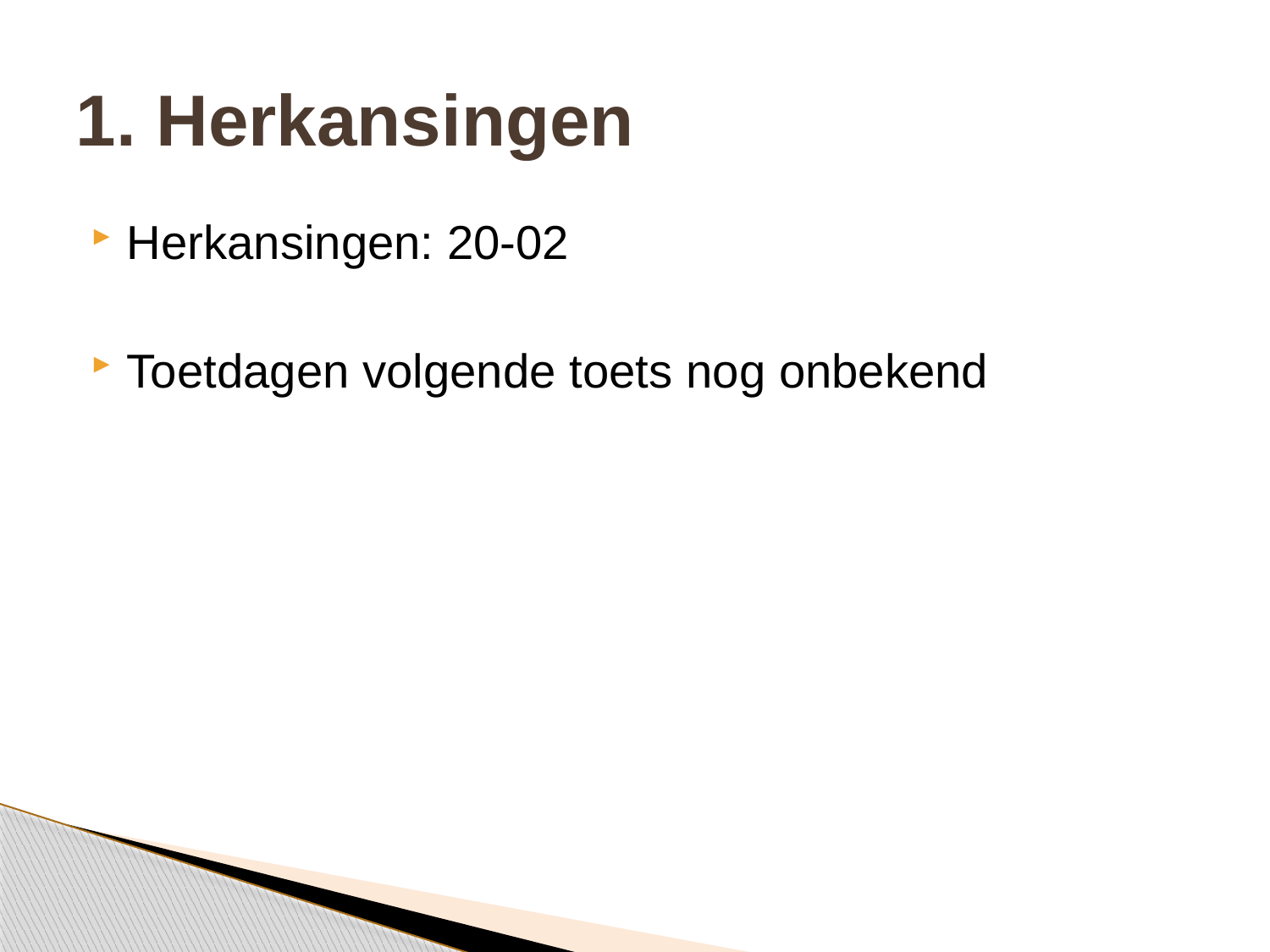

# 1. Herkansingen
Herkansingen: 20-02

Toetdagen volgende toets nog onbekend